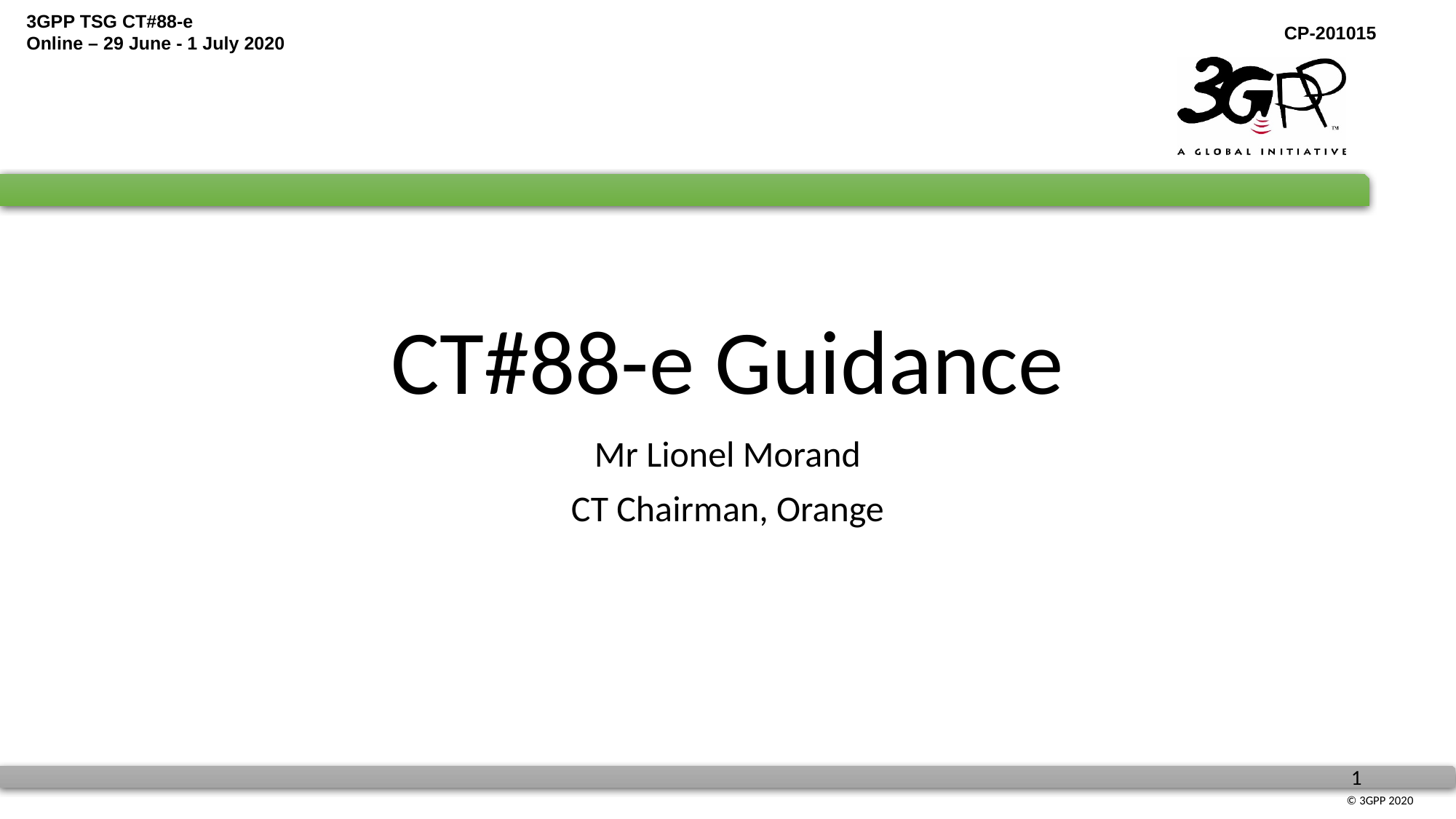

# CT#88-e Guidance
Mr Lionel Morand
CT Chairman, Orange